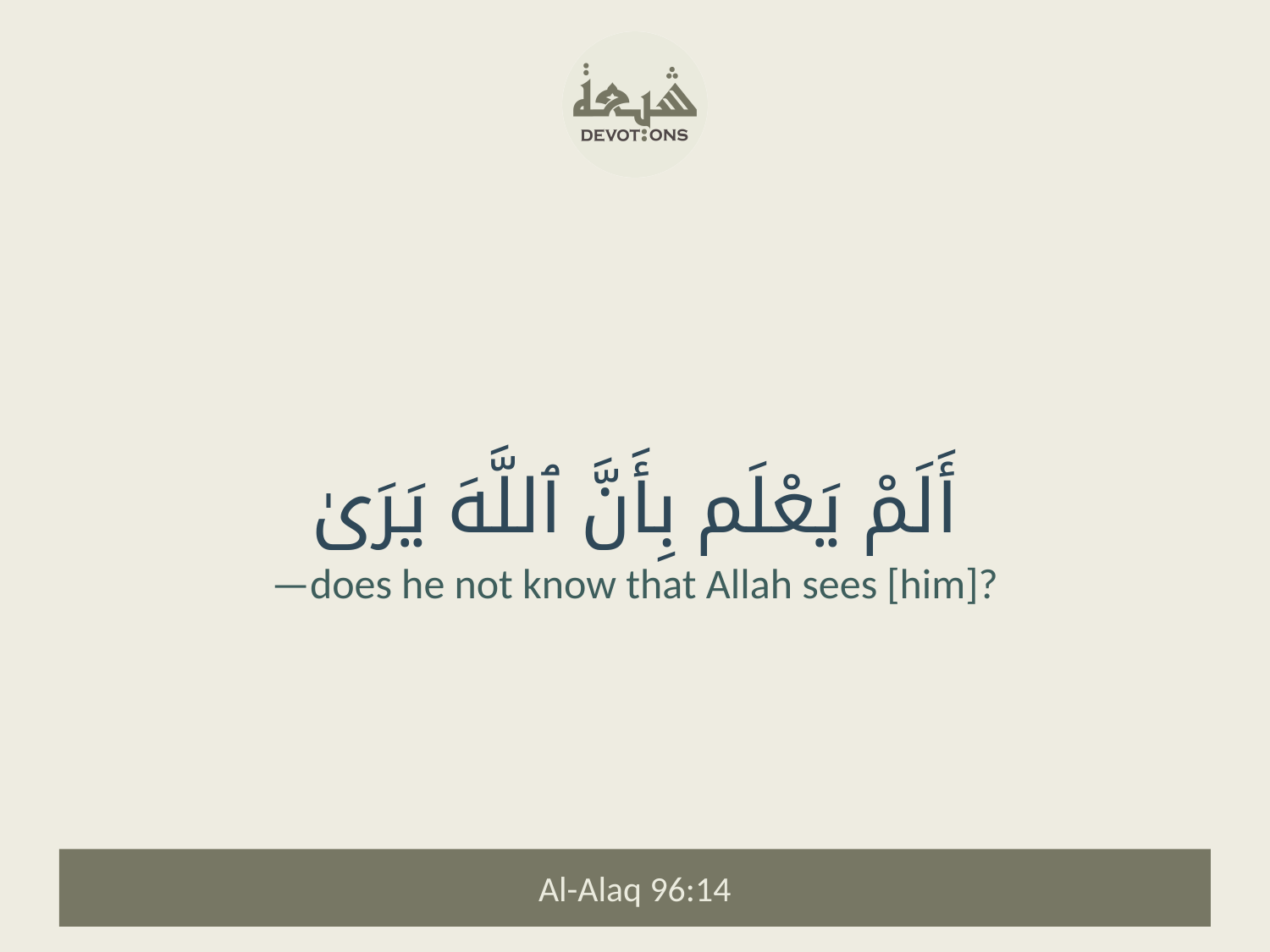

أَلَمْ يَعْلَم بِأَنَّ ٱللَّهَ يَرَىٰ
—does he not know that Allah sees [him]?
Al-Alaq 96:14